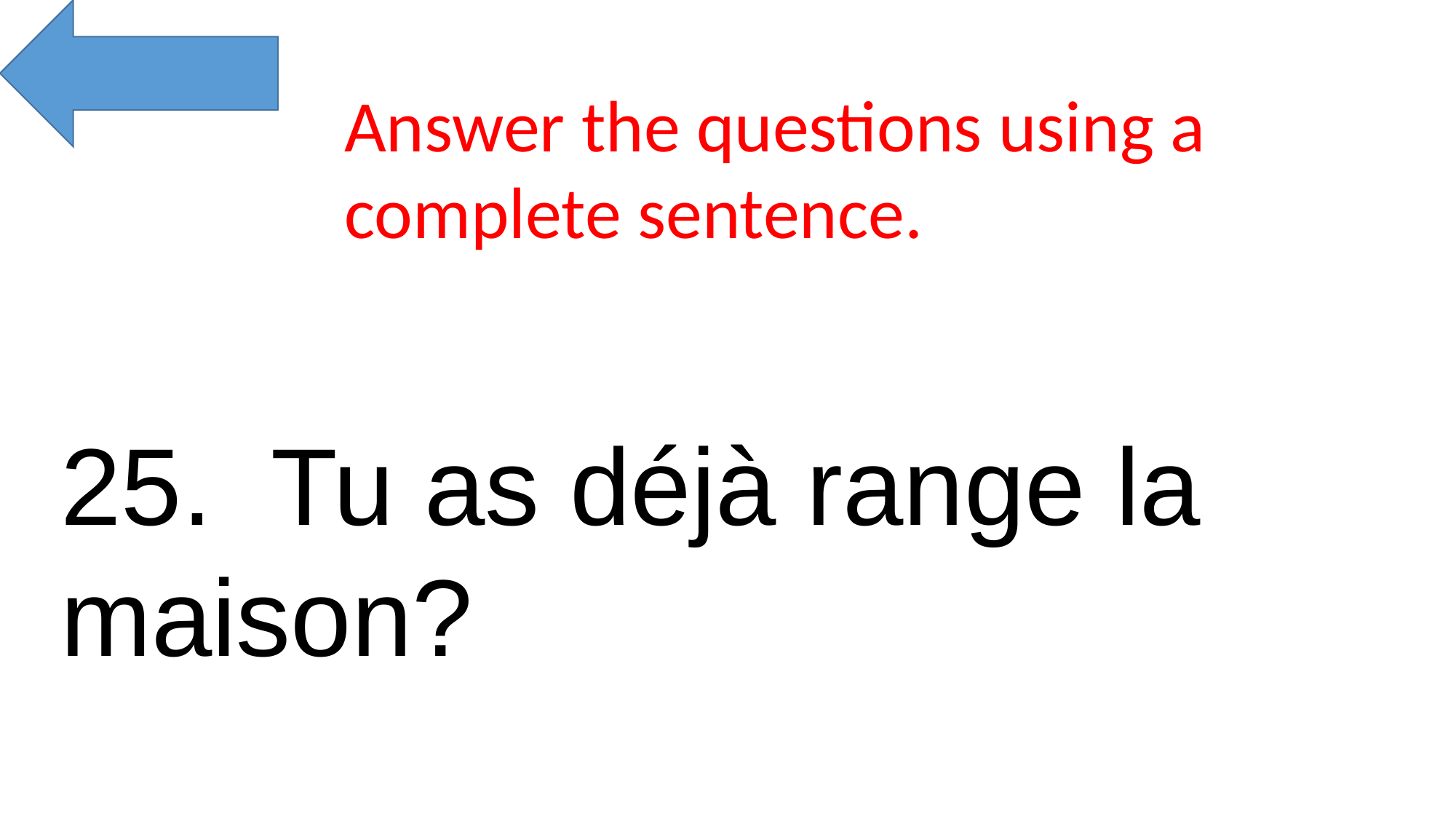

Answer the questions using a complete sentence.
25.  Tu as déjà range la maison?